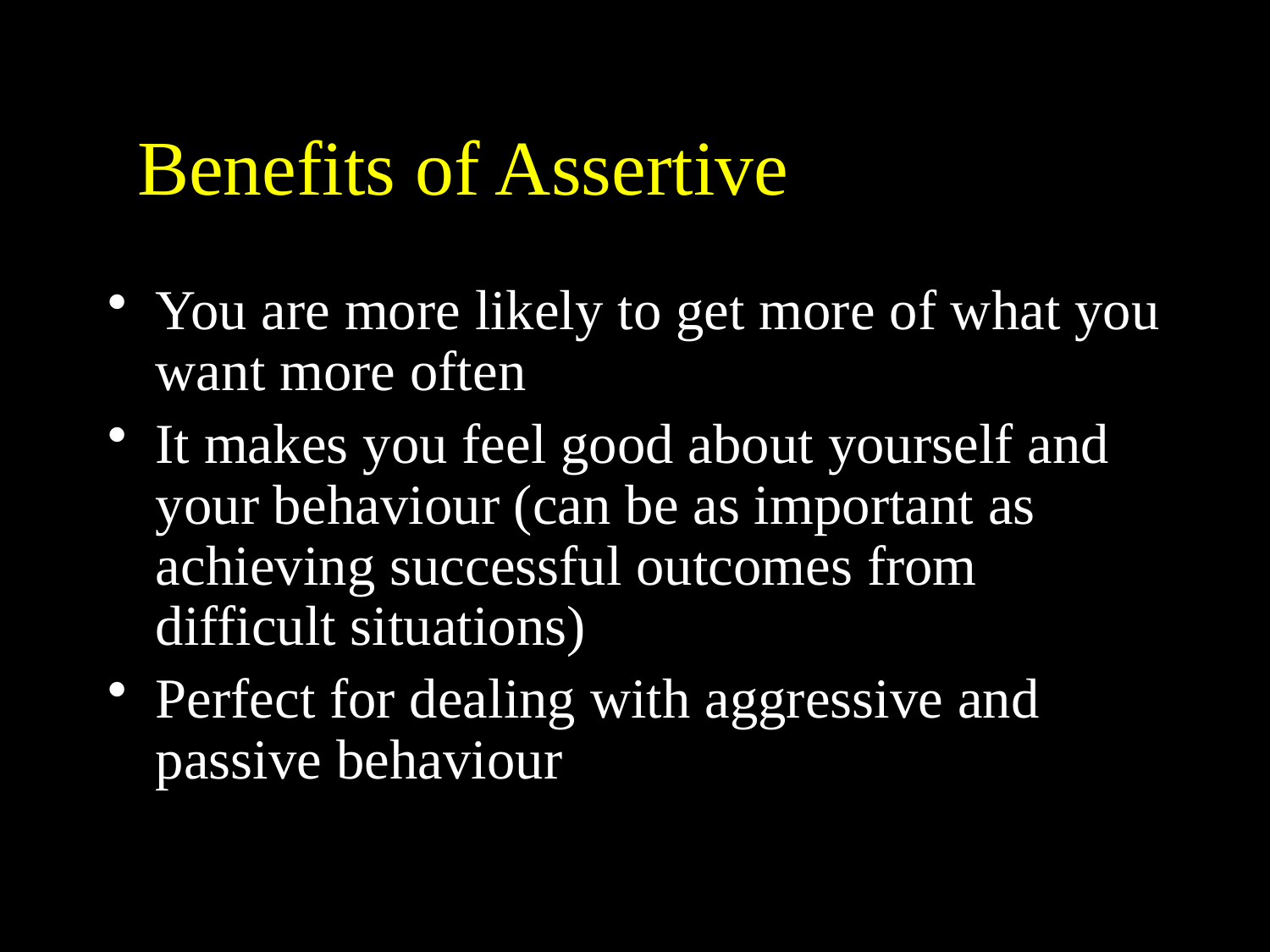

# Benefits of Assertive Behaviour
You are more likely to get more of what you want more often
It makes you feel good about yourself and your behaviour (can be as important as achieving successful outcomes from difficult situations)
Perfect for dealing with aggressive and passive behaviour